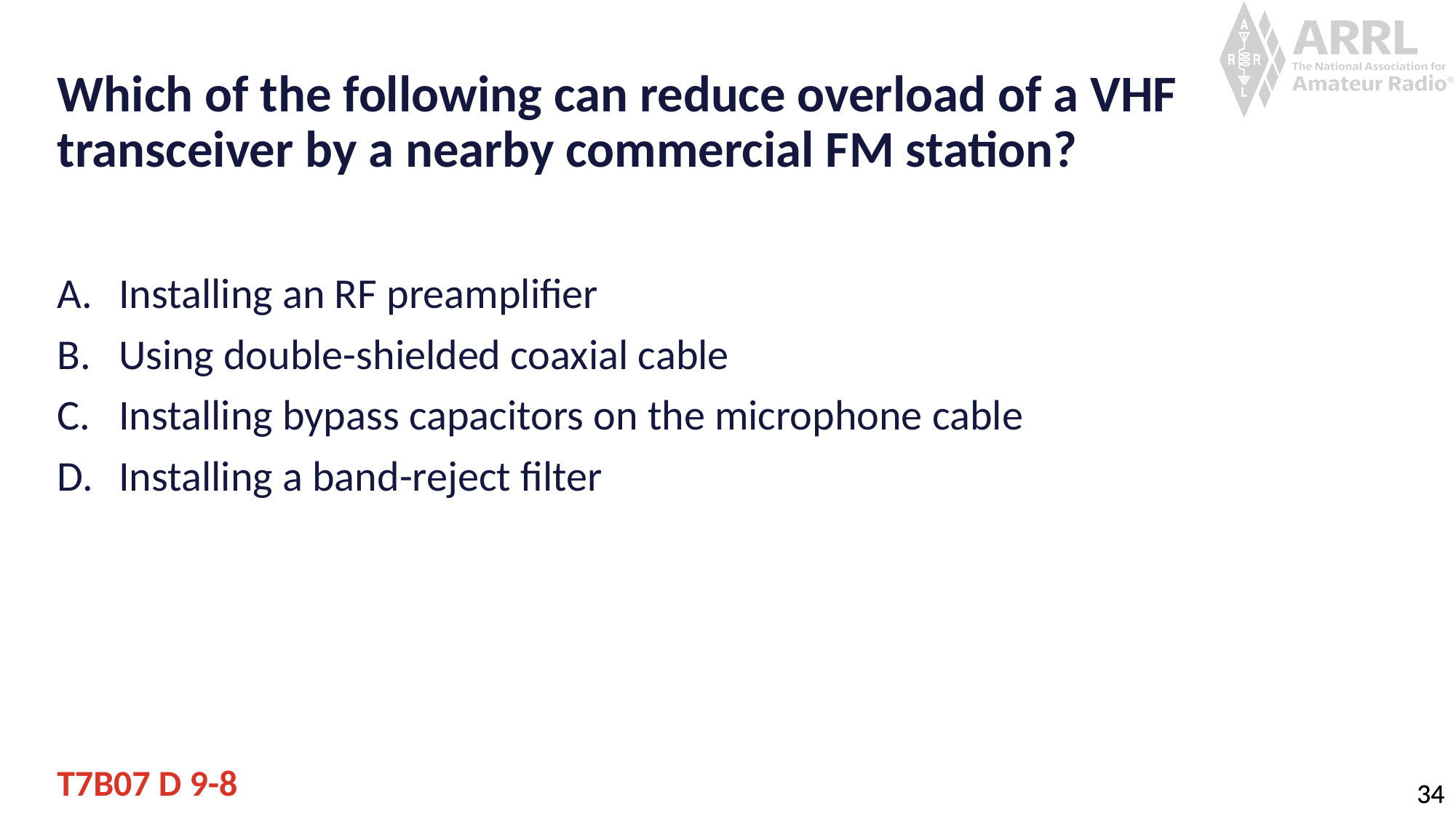

# Which of the following can reduce overload of a VHF transceiver by a nearby commercial FM station?
Installing an RF preamplifier
Using double-shielded coaxial cable
Installing bypass capacitors on the microphone cable
Installing a band-reject filter
T7B07 D 9-8